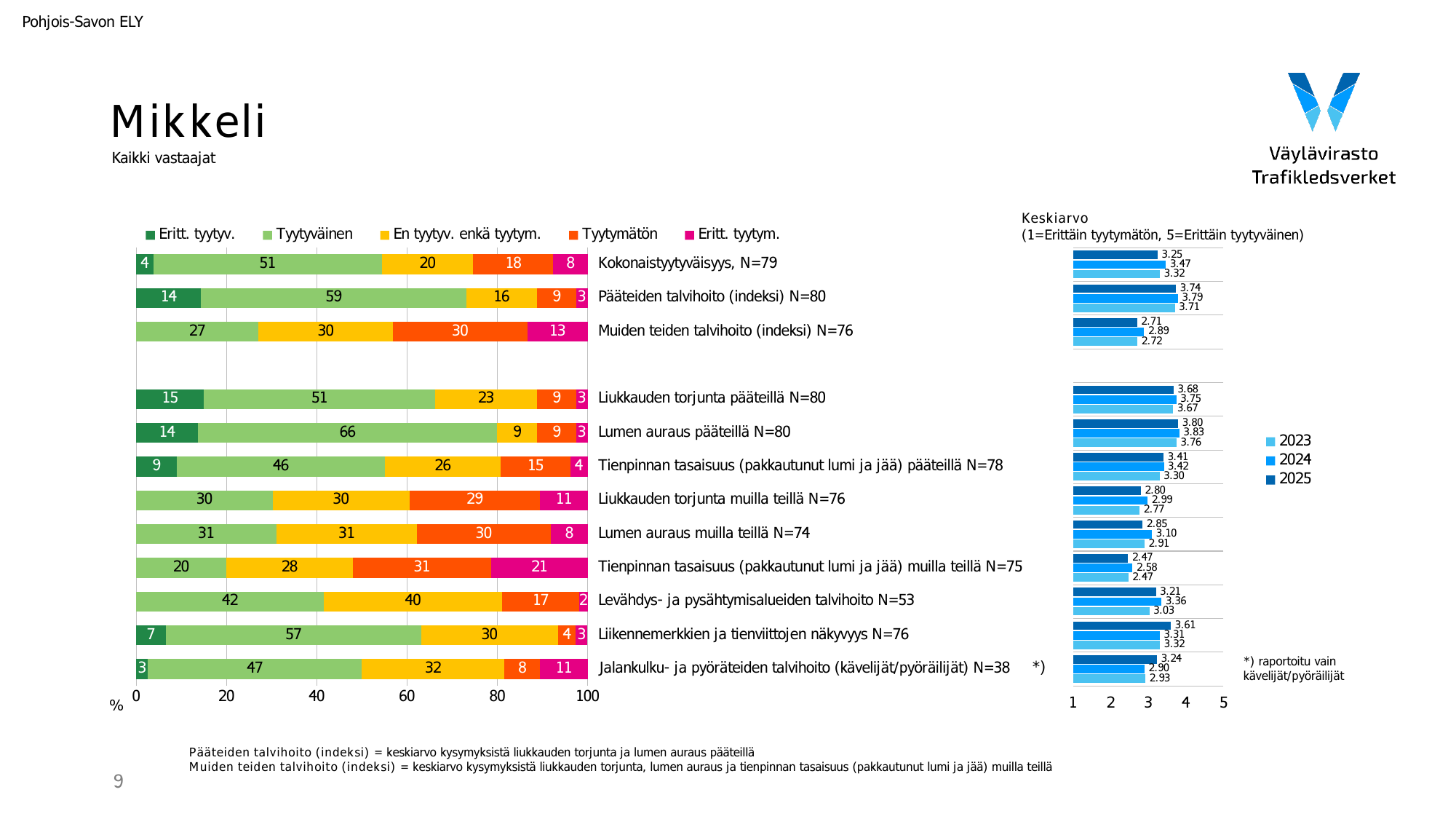

Pohjois-Savon ELY
# Mikkeli
Kaikki vastaajat
Keskiarvo
(1=Erittäin tyytymätön, 5=Erittäin tyytyväinen)

### Chart

| Category | Eritt. tyytyv. | Tyytyväinen | En tyytyv. enkä tyytym. | Tyytymätön | Eritt. tyytym. |
|---|---|---|---|---|---|
| Kokonaistyytyväisyys, N=79 | 3.797468 | 50.632911 | 20.253165 | 17.721519 | 7.594937 |
| Pääteiden talvihoito (indeksi) N=80 | 14.375 | 58.75 | 15.625 | 8.75 | 2.5 |
| Muiden teiden talvihoito (indeksi) N=76 | None | 27.114746333333333 | 29.781413 | 29.781255 | 13.322585666666667 |
|  | None | None | None | None | None |
| Liukkauden torjunta pääteillä N=80 | 15.0 | 51.25 | 22.5 | 8.75 | 2.5 |
| Lumen auraus pääteillä N=80 | 13.75 | 66.25 | 8.75 | 8.75 | 2.5 |
| Tienpinnan tasaisuus (pakkautunut lumi ja jää) pääteillä N=78 | 8.974359 | 46.153846 | 25.641026 | 15.384615 | 3.846154 |
| Liukkauden torjunta muilla teillä N=76 | None | 30.263158 | 30.263158 | 28.947368 | 10.526316 |
| Lumen auraus muilla teillä N=74 | None | 31.081081 | 31.081081 | 29.72973 | 8.108108 |
| Tienpinnan tasaisuus (pakkautunut lumi ja jää) muilla teillä N=75 | None | 20.0 | 28.0 | 30.666667 | 21.333333 |
| Levähdys- ja pysähtymisalueiden talvihoito N=53 | None | 41.509434 | 39.622642 | 16.981132 | 1.886792 |
| Liikennemerkkien ja tienviittojen näkyvyys N=76 | 6.578947 | 56.578947 | 30.263158 | 3.947368 | 2.631579 |
| Jalankulku- ja pyöräteiden talvihoito (kävelijät/pyöräilijät) N=38 | 2.631579 | 47.368421 | 31.578947 | 7.894737 | 10.526316 |

### Chart

| Category | 2025 | 2024 | 2023 |
|---|---|---|---|
*) raportoitu vain
kävelijät/pyöräilijät
*)
%
Pääteiden talvihoito (indeksi) = keskiarvo kysymyksistä liukkauden torjunta ja lumen auraus pääteillä
Muiden teiden talvihoito (indeksi) = keskiarvo kysymyksistä liukkauden torjunta, lumen auraus ja tienpinnan tasaisuus (pakkautunut lumi ja jää) muilla teillä

9